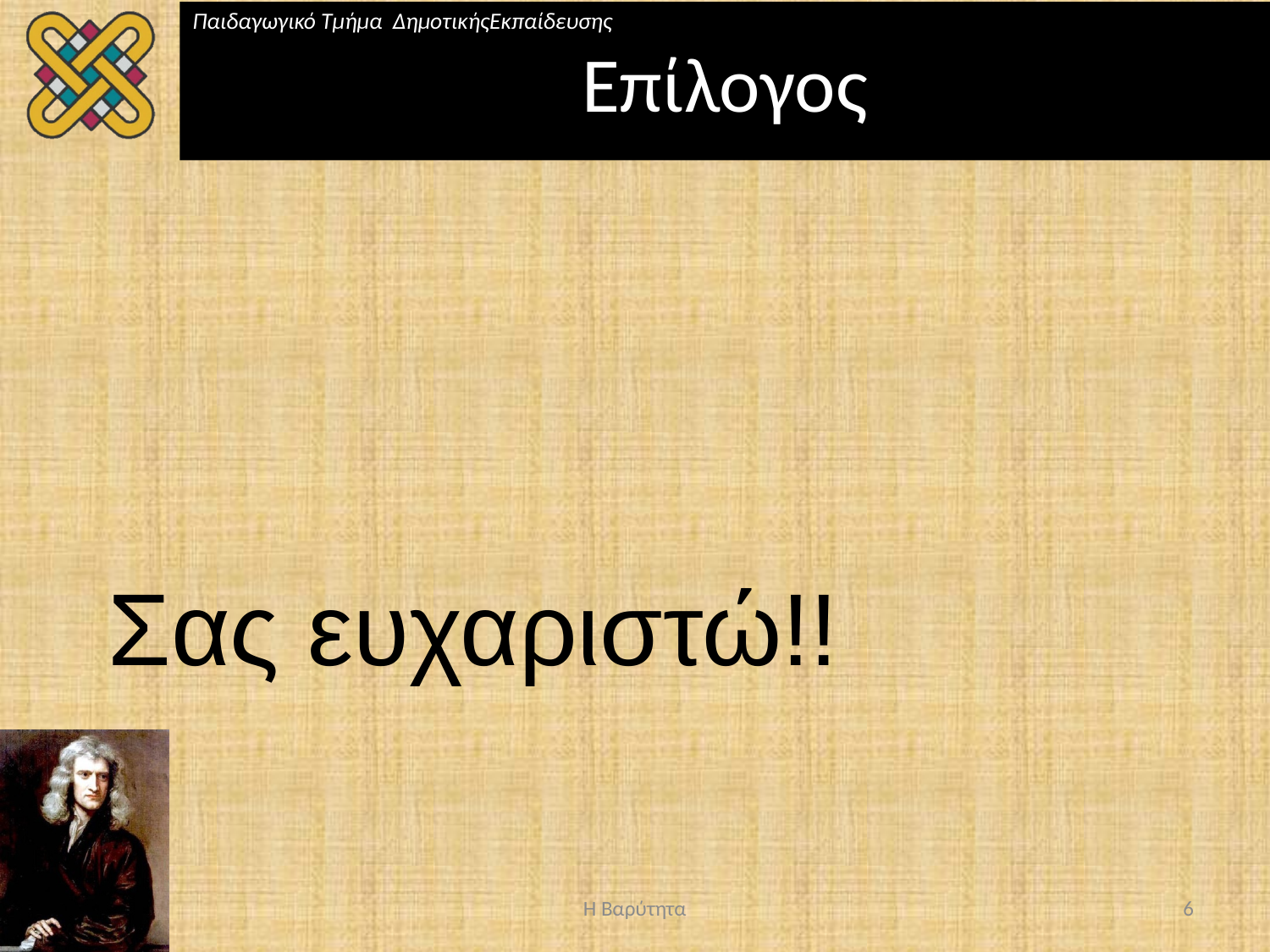

Παιδαγωγικό Τμήμα  ΔημοτικήςΕκπαίδευσης

# Επίλογος

                     Σας ευχαριστώ!!
Η Βαρύτητα
6